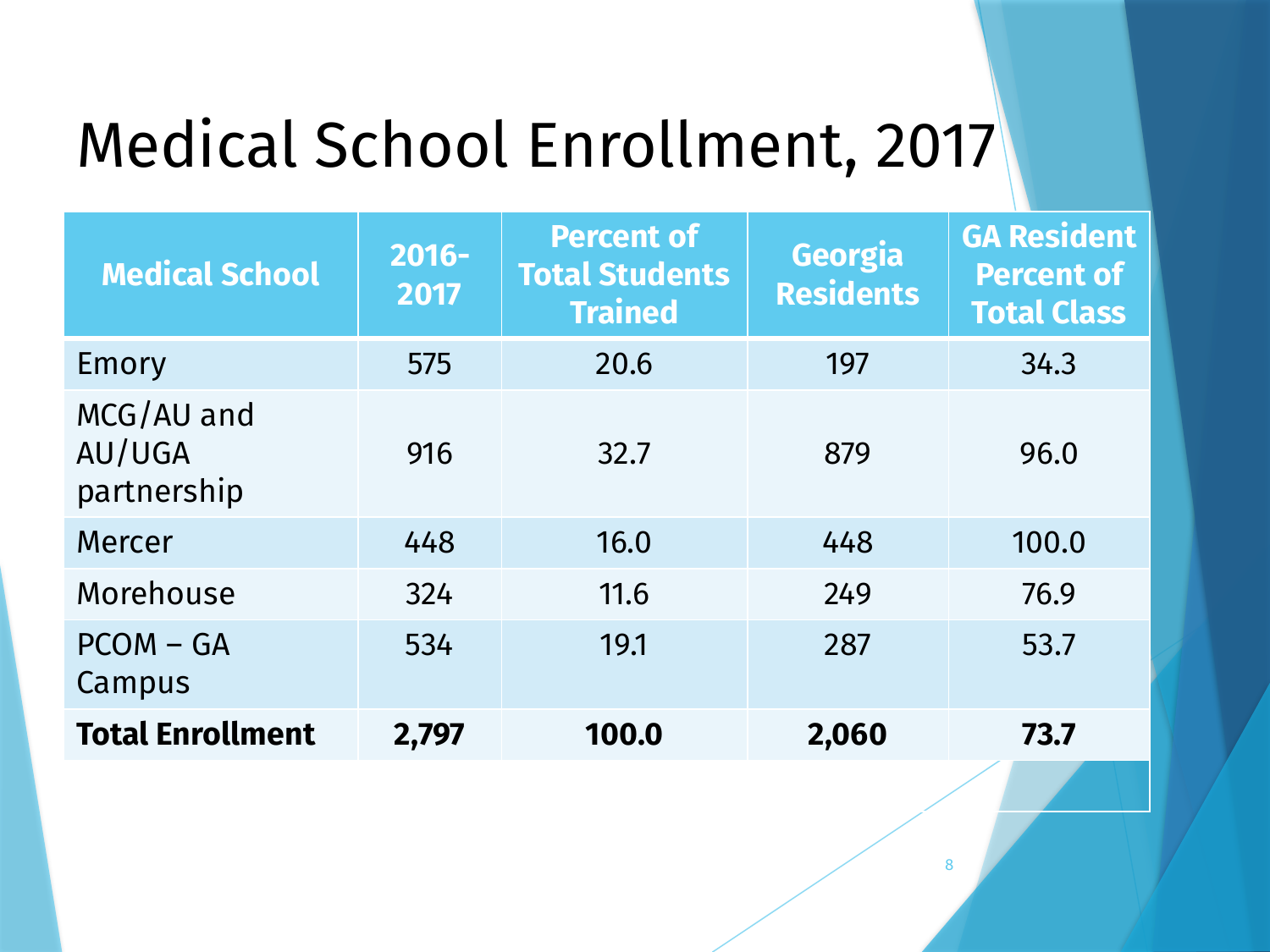

# Medical School Enrollment, 2017
| Medical School | 2016-2017 | Percent of Total Students Trained | Georgia Residents | GA Resident Percent of Total Class |
| --- | --- | --- | --- | --- |
| Emory | 575 | 20.6 | 197 | 34.3 |
| MCG/AU and AU/UGA partnership | 916 | 32.7 | 879 | 96.0 |
| Mercer | 448 | 16.0 | 448 | 100.0 |
| Morehouse | 324 | 11.6 | 249 | 76.9 |
| PCOM – GA Campus | 534 | 19.1 | 287 | 53.7 |
| Total Enrollment | 2,797 | 100.0 | 2,060 | 73.7 |
|  |  |  |  |  |
8